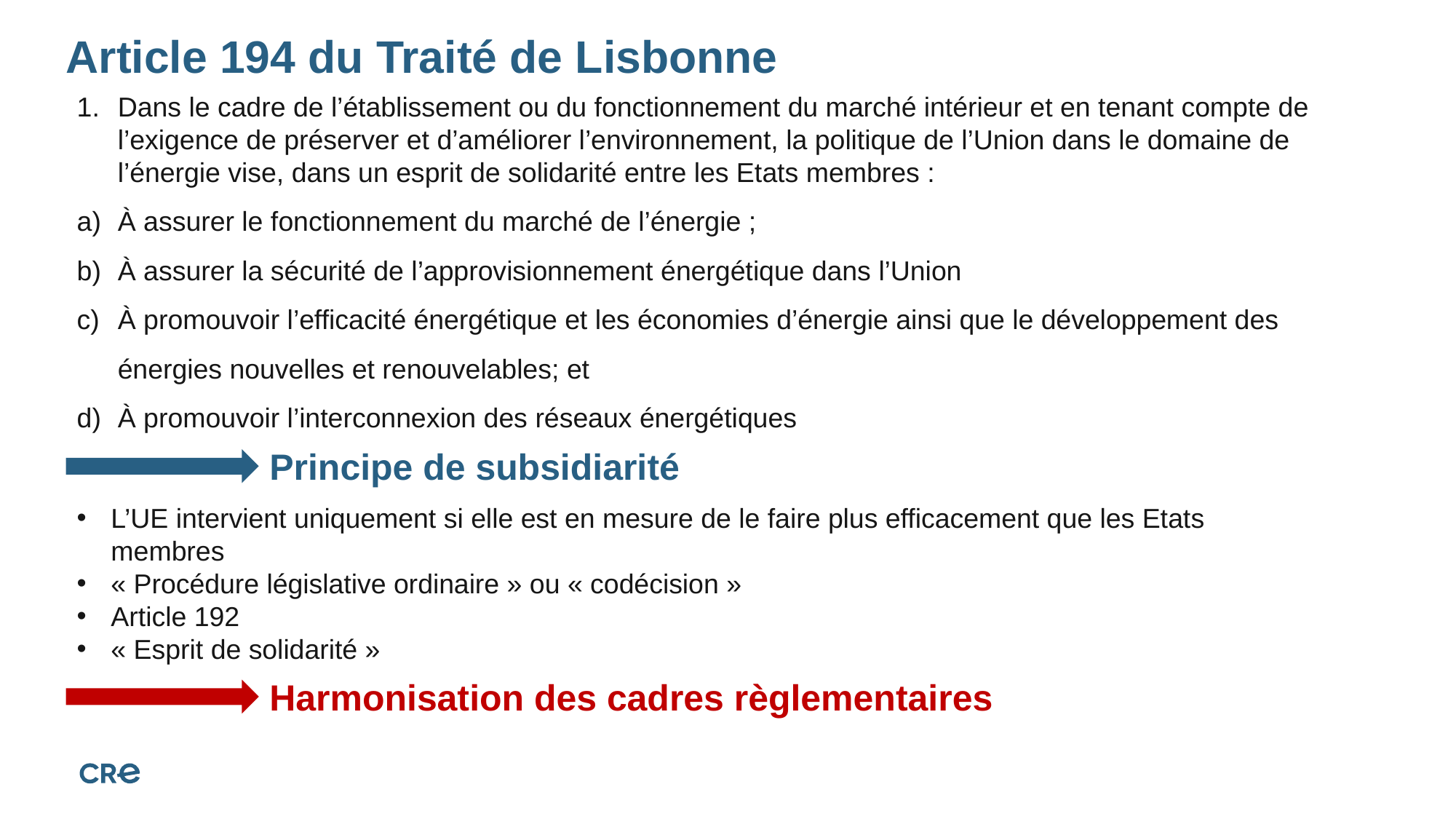

# Article 194 du Traité de Lisbonne
Dans le cadre de l’établissement ou du fonctionnement du marché intérieur et en tenant compte de l’exigence de préserver et d’améliorer l’environnement, la politique de l’Union dans le domaine de l’énergie vise, dans un esprit de solidarité entre les Etats membres :
À assurer le fonctionnement du marché de l’énergie ;
À assurer la sécurité de l’approvisionnement énergétique dans l’Union
À promouvoir l’efficacité énergétique et les économies d’énergie ainsi que le développement des énergies nouvelles et renouvelables; et
À promouvoir l’interconnexion des réseaux énergétiques
Principe de subsidiarité

L’UE intervient uniquement si elle est en mesure de le faire plus efficacement que les Etats membres
« Procédure législative ordinaire » ou « codécision »
Article 192
« Esprit de solidarité »
Harmonisation des cadres règlementaires